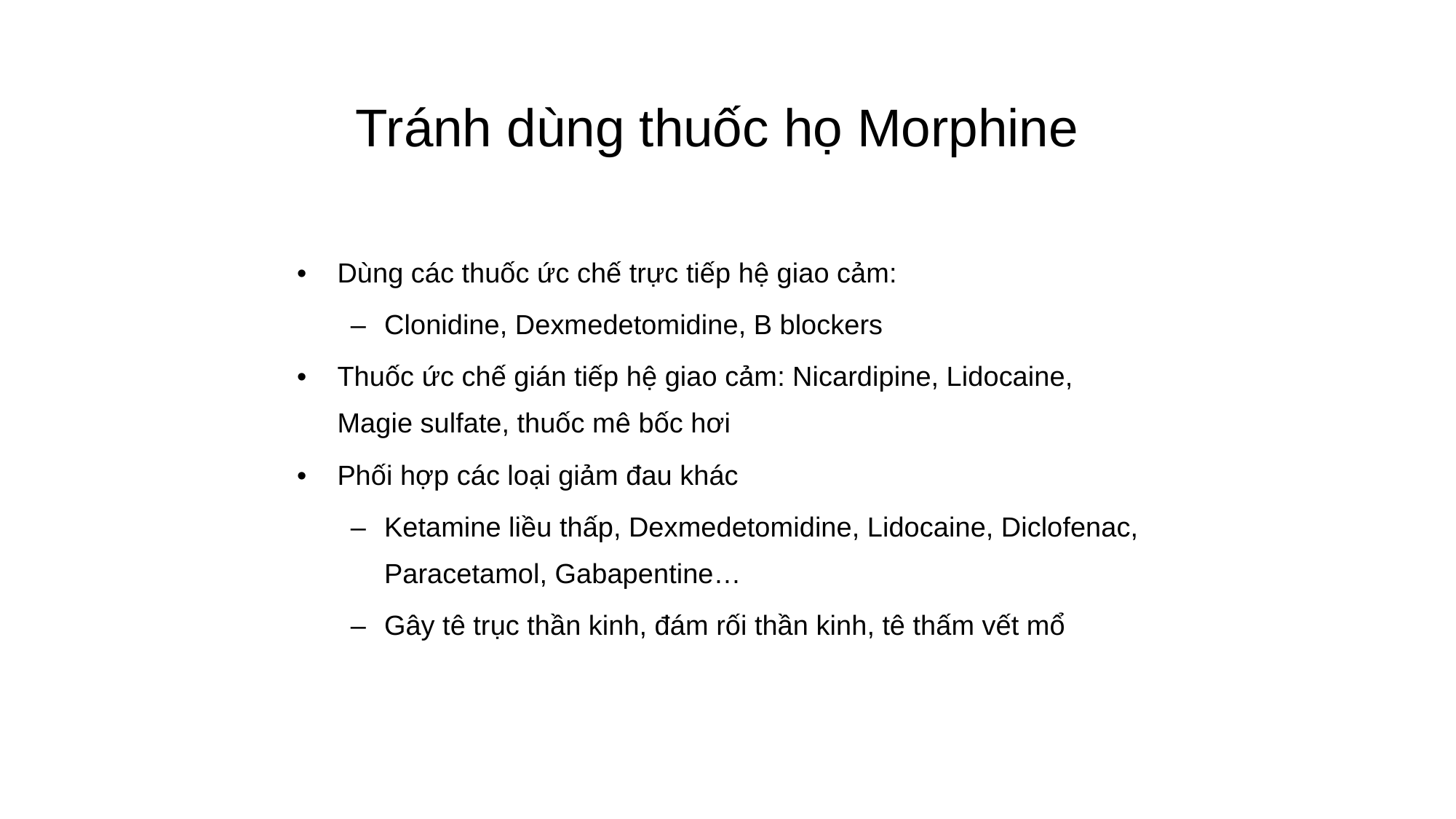

# Tránh dùng thuốc họ Morphine
Dùng các thuốc ức chế trực tiếp hệ giao cảm:
Clonidine, Dexmedetomidine, B blockers
Thuốc ức chế gián tiếp hệ giao cảm: Nicardipine, Lidocaine, Magie sulfate, thuốc mê bốc hơi
Phối hợp các loại giảm đau khác
Ketamine liều thấp, Dexmedetomidine, Lidocaine, Diclofenac, Paracetamol, Gabapentine…
Gây tê trục thần kinh, đám rối thần kinh, tê thấm vết mổ